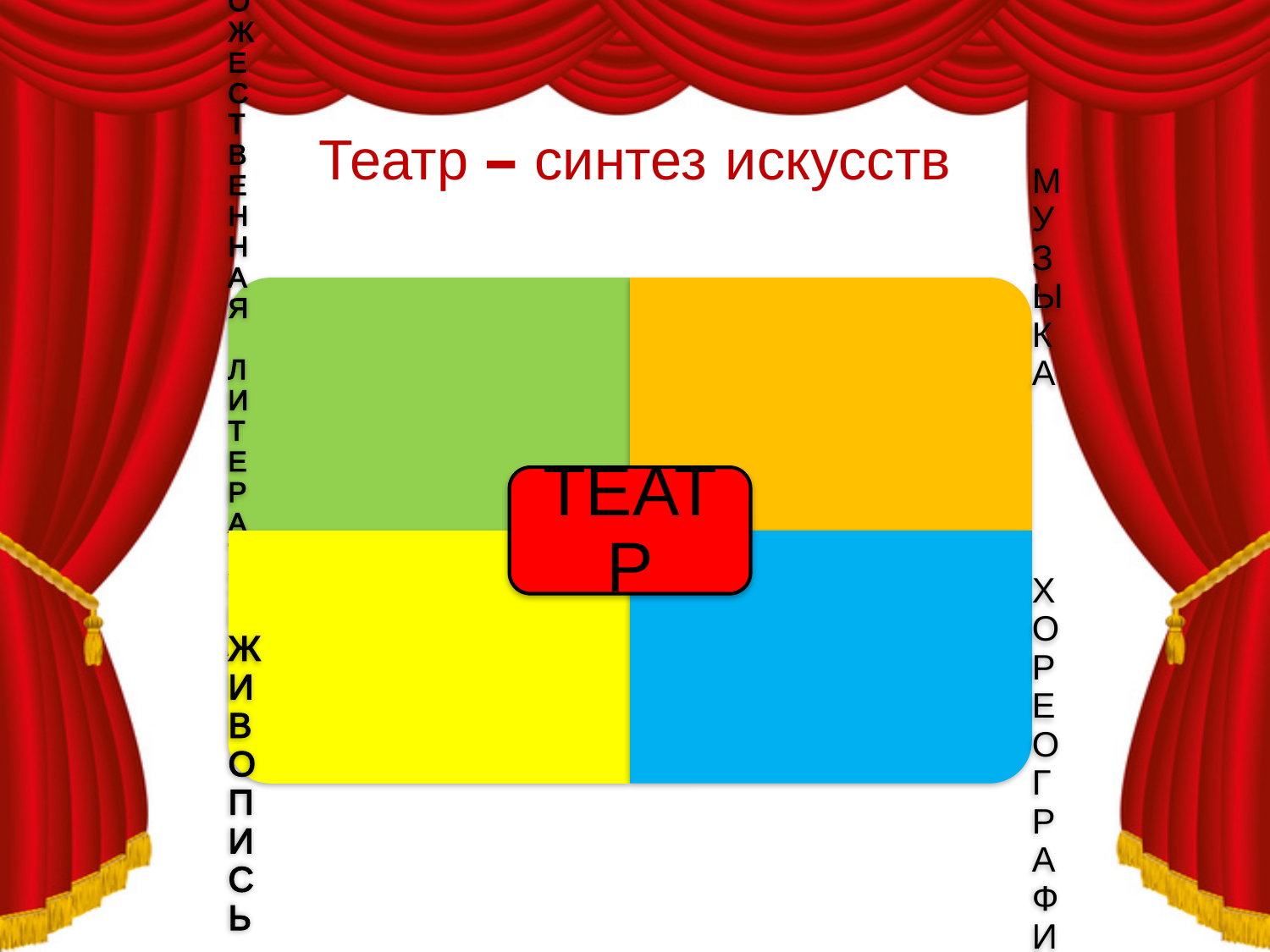

Театр – синтез искусств
ТЕАТР
МУЗЫКА
ЖИВОПИСЬ